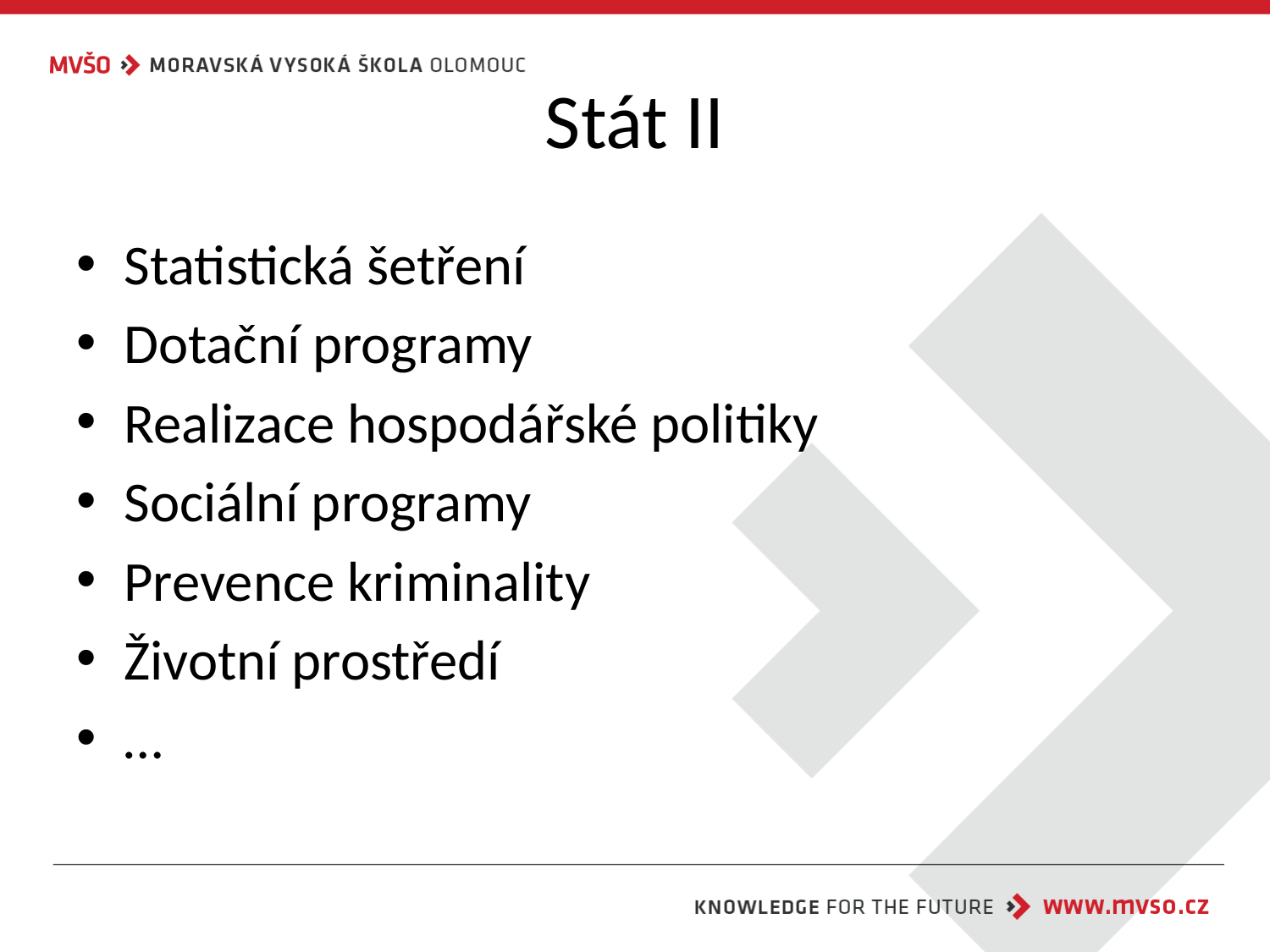

# Stát II
Statistická šetření
Dotační programy
Realizace hospodářské politiky
Sociální programy
Prevence kriminality
Životní prostředí
…